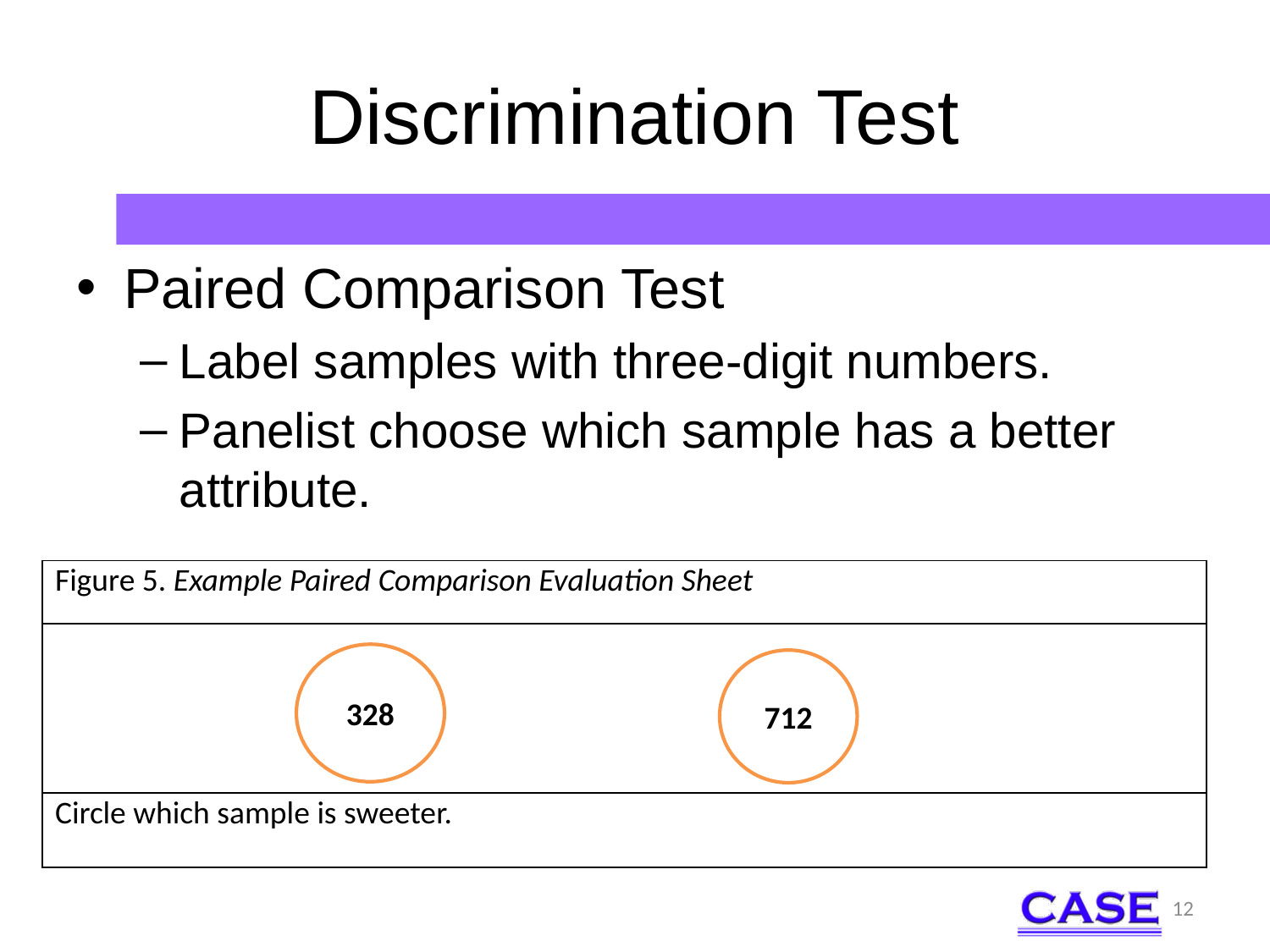

# Discrimination Test
Paired Comparison Test
Label samples with three-digit numbers.
Panelist choose which sample has a better attribute.

| Figure 5. Example Paired Comparison Evaluation Sheet |
| --- |
|  |
| Circle which sample is sweeter. |
328
712
12